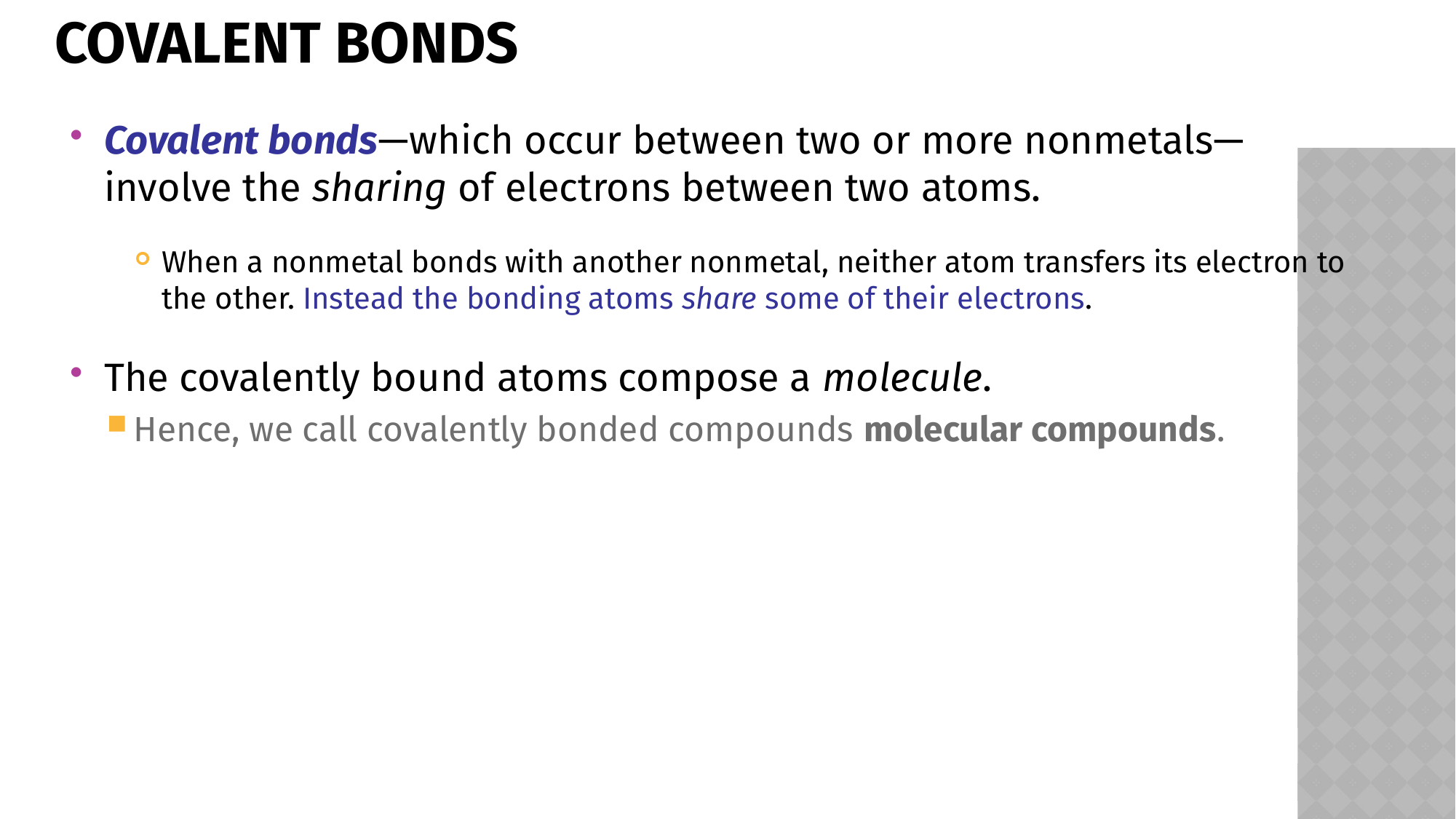

# Covalent Bonds
Covalent bonds—which occur between two or more nonmetals—involve the sharing of electrons between two atoms.

When a nonmetal bonds with another nonmetal, neither atom transfers its electron to the other. Instead the bonding atoms share some of their electrons.

The covalently bound atoms compose a molecule.
Hence, we call covalently bonded compounds molecular compounds.